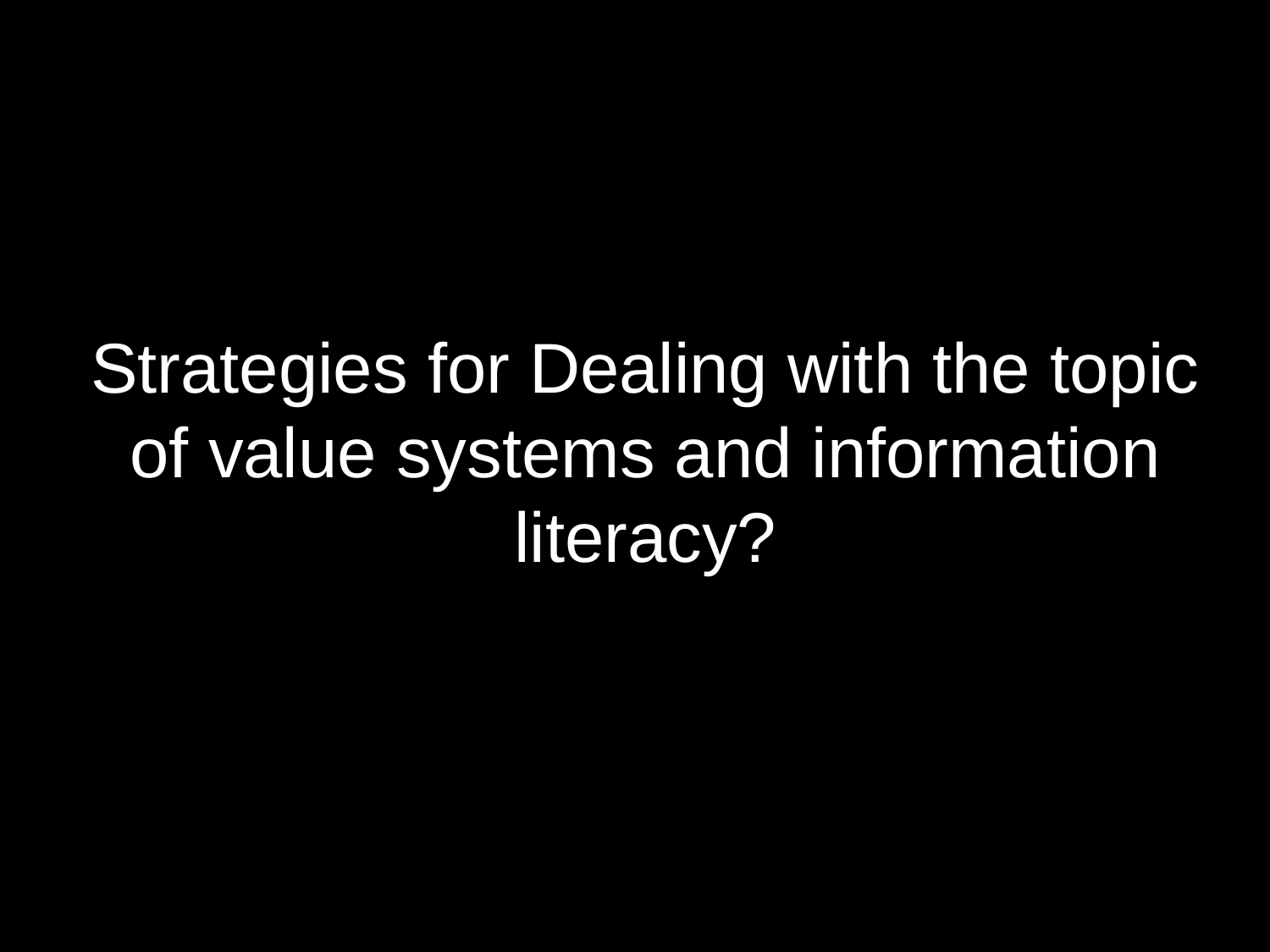

# Strategies for Dealing with the topic of value systems and information literacy?